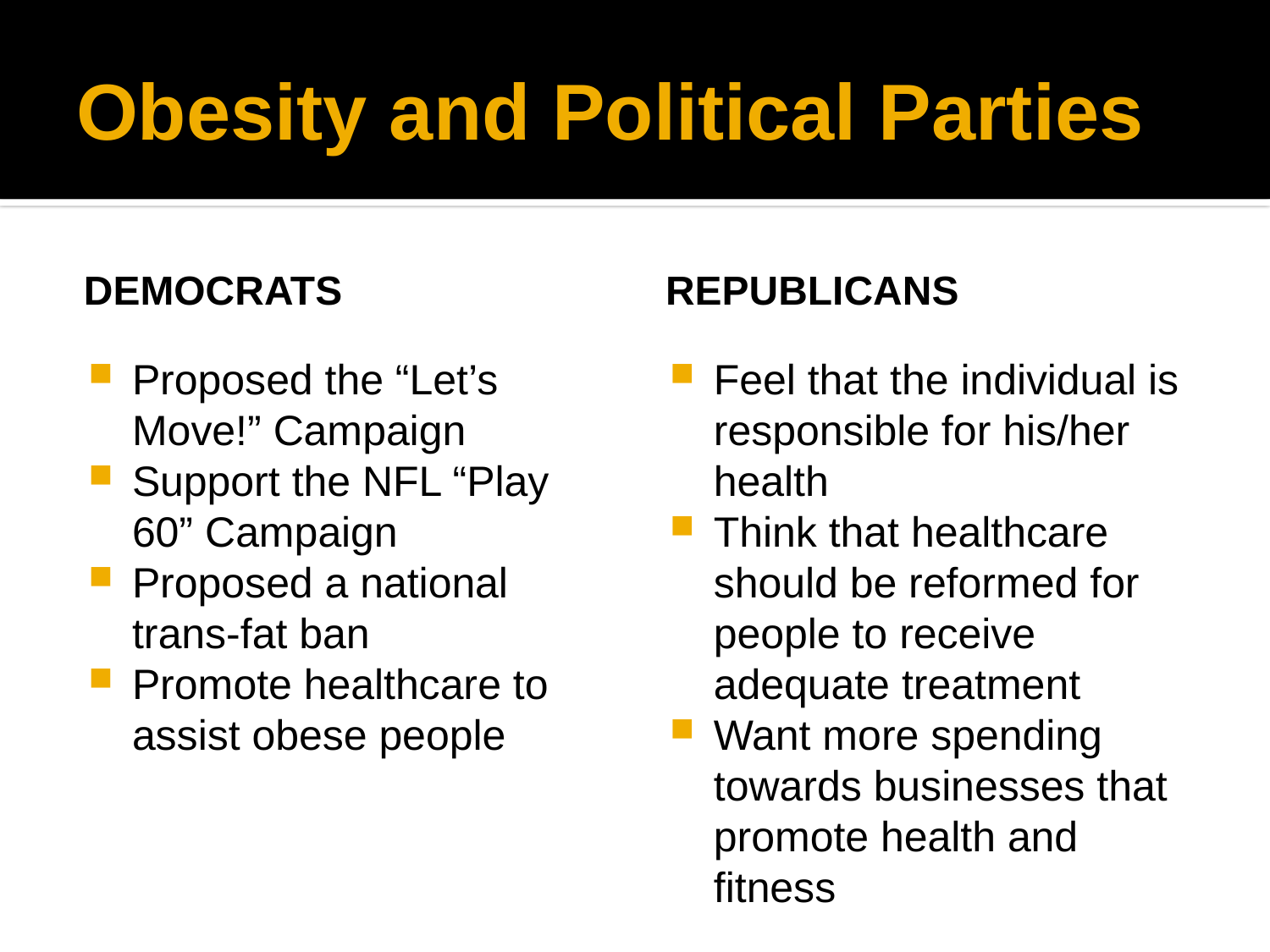

# Obesity and Political Parties
Democrats
Republicans
Proposed the “Let’s Move!” Campaign
Support the NFL “Play 60” Campaign
Proposed a national trans-fat ban
Promote healthcare to assist obese people

Feel that the individual is responsible for his/her health
Think that healthcare should be reformed for people to receive adequate treatment
Want more spending towards businesses that promote health and fitness